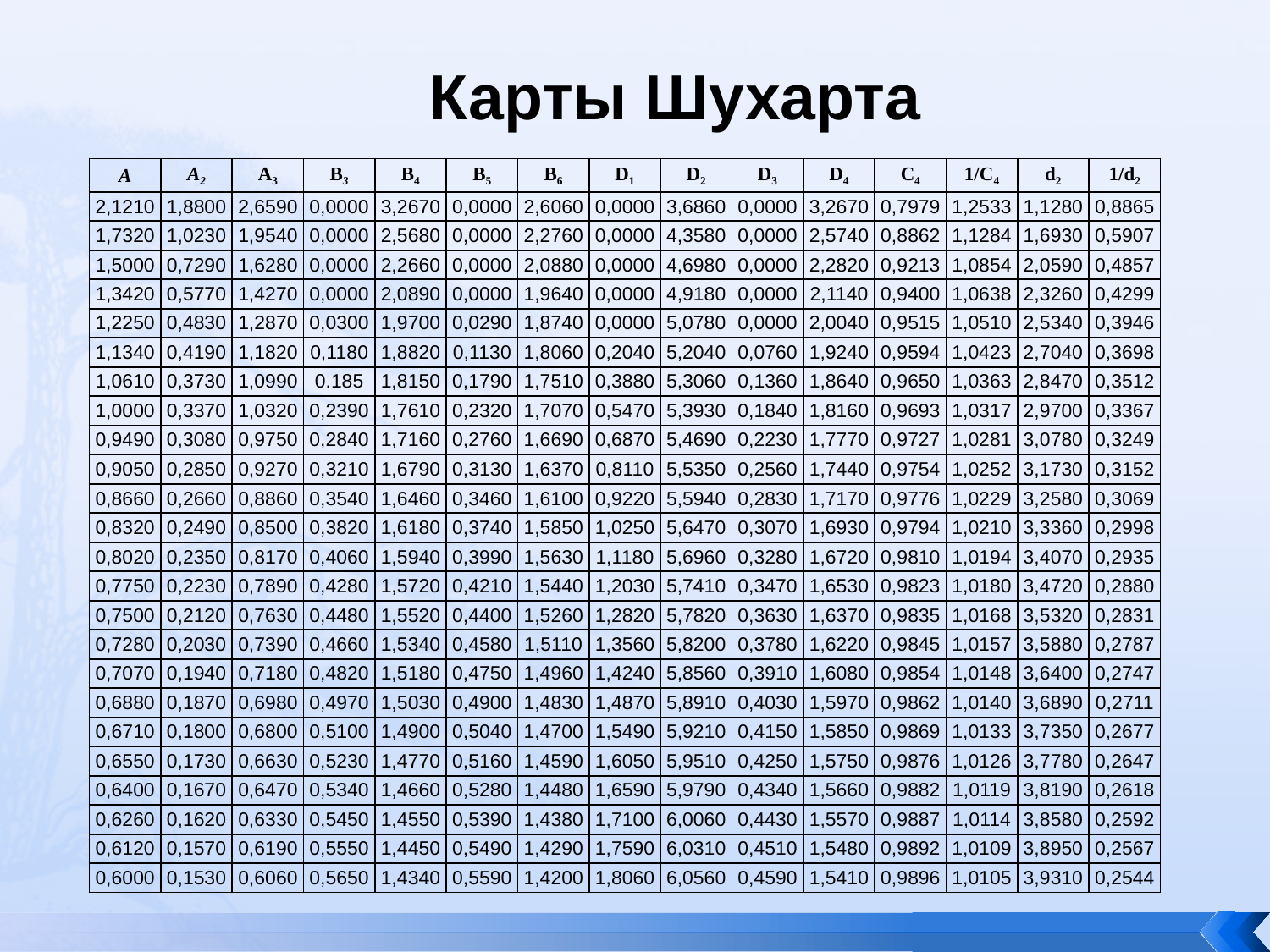

# Карты Шухарта
| А | А2 | A3 | B3 | B4 | B5 | B6 | D1 | D2 | D3 | D4 | C4 | 1/С4 | d2 | 1/d2 |
| --- | --- | --- | --- | --- | --- | --- | --- | --- | --- | --- | --- | --- | --- | --- |
| 2,1210 | 1,8800 | 2,6590 | 0,0000 | 3,2670 | 0,0000 | 2,6060 | 0,0000 | 3,6860 | 0,0000 | 3,2670 | 0,7979 | 1,2533 | 1,1280 | 0,8865 |
| 1,7320 | 1,0230 | 1,9540 | 0,0000 | 2,5680 | 0,0000 | 2,2760 | 0,0000 | 4,3580 | 0,0000 | 2,5740 | 0,8862 | 1,1284 | 1,6930 | 0,5907 |
| 1,5000 | 0,7290 | 1,6280 | 0,0000 | 2,2660 | 0,0000 | 2,0880 | 0,0000 | 4,6980 | 0,0000 | 2,2820 | 0,9213 | 1,0854 | 2,0590 | 0,4857 |
| 1,3420 | 0,5770 | 1,4270 | 0,0000 | 2,0890 | 0,0000 | 1,9640 | 0,0000 | 4,9180 | 0,0000 | 2,1140 | 0,9400 | 1,0638 | 2,3260 | 0,4299 |
| 1,2250 | 0,4830 | 1,2870 | 0,0300 | 1,9700 | 0,0290 | 1,8740 | 0,0000 | 5,0780 | 0,0000 | 2,0040 | 0,9515 | 1,0510 | 2,5340 | 0,3946 |
| 1,1340 | 0,4190 | 1,1820 | 0,1180 | 1,8820 | 0,1130 | 1,8060 | 0,2040 | 5,2040 | 0,0760 | 1,9240 | 0,9594 | 1,0423 | 2,7040 | 0,3698 |
| 1,0610 | 0,3730 | 1,0990 | 0.185 | 1,8150 | 0,1790 | 1,7510 | 0,3880 | 5,3060 | 0,1360 | 1,8640 | 0,9650 | 1,0363 | 2,8470 | 0,3512 |
| 1,0000 | 0,3370 | 1,0320 | 0,2390 | 1,7610 | 0,2320 | 1,7070 | 0,5470 | 5,3930 | 0,1840 | 1,8160 | 0,9693 | 1,0317 | 2,9700 | 0,3367 |
| 0,9490 | 0,3080 | 0,9750 | 0,2840 | 1,7160 | 0,2760 | 1,6690 | 0,6870 | 5,4690 | 0,2230 | 1,7770 | 0,9727 | 1,0281 | 3,0780 | 0,3249 |
| 0,9050 | 0,2850 | 0,9270 | 0,3210 | 1,6790 | 0,3130 | 1,6370 | 0,8110 | 5,5350 | 0,2560 | 1,7440 | 0,9754 | 1,0252 | 3,1730 | 0,3152 |
| 0,8660 | 0,2660 | 0,8860 | 0,3540 | 1,6460 | 0,3460 | 1,6100 | 0,9220 | 5,5940 | 0,2830 | 1,7170 | 0,9776 | 1,0229 | 3,2580 | 0,3069 |
| 0,8320 | 0,2490 | 0,8500 | 0,3820 | 1,6180 | 0,3740 | 1,5850 | 1,0250 | 5,6470 | 0,3070 | 1,6930 | 0,9794 | 1,0210 | 3,3360 | 0,2998 |
| 0,8020 | 0,2350 | 0,8170 | 0,4060 | 1,5940 | 0,3990 | 1,5630 | 1,1180 | 5,6960 | 0,3280 | 1,6720 | 0,9810 | 1,0194 | 3,4070 | 0,2935 |
| 0,7750 | 0,2230 | 0,7890 | 0,4280 | 1,5720 | 0,4210 | 1,5440 | 1,2030 | 5,7410 | 0,3470 | 1,6530 | 0,9823 | 1,0180 | 3,4720 | 0,2880 |
| 0,7500 | 0,2120 | 0,7630 | 0,4480 | 1,5520 | 0,4400 | 1,5260 | 1,2820 | 5,7820 | 0,3630 | 1,6370 | 0,9835 | 1,0168 | 3,5320 | 0,2831 |
| 0,7280 | 0,2030 | 0,7390 | 0,4660 | 1,5340 | 0,4580 | 1,5110 | 1,3560 | 5,8200 | 0,3780 | 1,6220 | 0,9845 | 1,0157 | 3,5880 | 0,2787 |
| 0,7070 | 0,1940 | 0,7180 | 0,4820 | 1,5180 | 0,4750 | 1,4960 | 1,4240 | 5,8560 | 0,3910 | 1,6080 | 0,9854 | 1,0148 | 3,6400 | 0,2747 |
| 0,6880 | 0,1870 | 0,6980 | 0,4970 | 1,5030 | 0,4900 | 1,4830 | 1,4870 | 5,8910 | 0,4030 | 1,5970 | 0,9862 | 1,0140 | 3,6890 | 0,2711 |
| 0,6710 | 0,1800 | 0,6800 | 0,5100 | 1,4900 | 0,5040 | 1,4700 | 1,5490 | 5,9210 | 0,4150 | 1,5850 | 0,9869 | 1,0133 | 3,7350 | 0,2677 |
| 0,6550 | 0,1730 | 0,6630 | 0,5230 | 1,4770 | 0,5160 | 1,4590 | 1,6050 | 5,9510 | 0,4250 | 1,5750 | 0,9876 | 1,0126 | 3,7780 | 0,2647 |
| 0,6400 | 0,1670 | 0,6470 | 0,5340 | 1,4660 | 0,5280 | 1,4480 | 1,6590 | 5,9790 | 0,4340 | 1,5660 | 0,9882 | 1,0119 | 3,8190 | 0,2618 |
| 0,6260 | 0,1620 | 0,6330 | 0,5450 | 1,4550 | 0,5390 | 1,4380 | 1,7100 | 6,0060 | 0,4430 | 1,5570 | 0,9887 | 1,0114 | 3,8580 | 0,2592 |
| 0,6120 | 0,1570 | 0,6190 | 0,5550 | 1,4450 | 0,5490 | 1,4290 | 1,7590 | 6,0310 | 0,4510 | 1,5480 | 0,9892 | 1,0109 | 3,8950 | 0,2567 |
| 0,6000 | 0,1530 | 0,6060 | 0,5650 | 1,4340 | 0,5590 | 1,4200 | 1,8060 | 6,0560 | 0,4590 | 1,5410 | 0,9896 | 1,0105 | 3,9310 | 0,2544 |